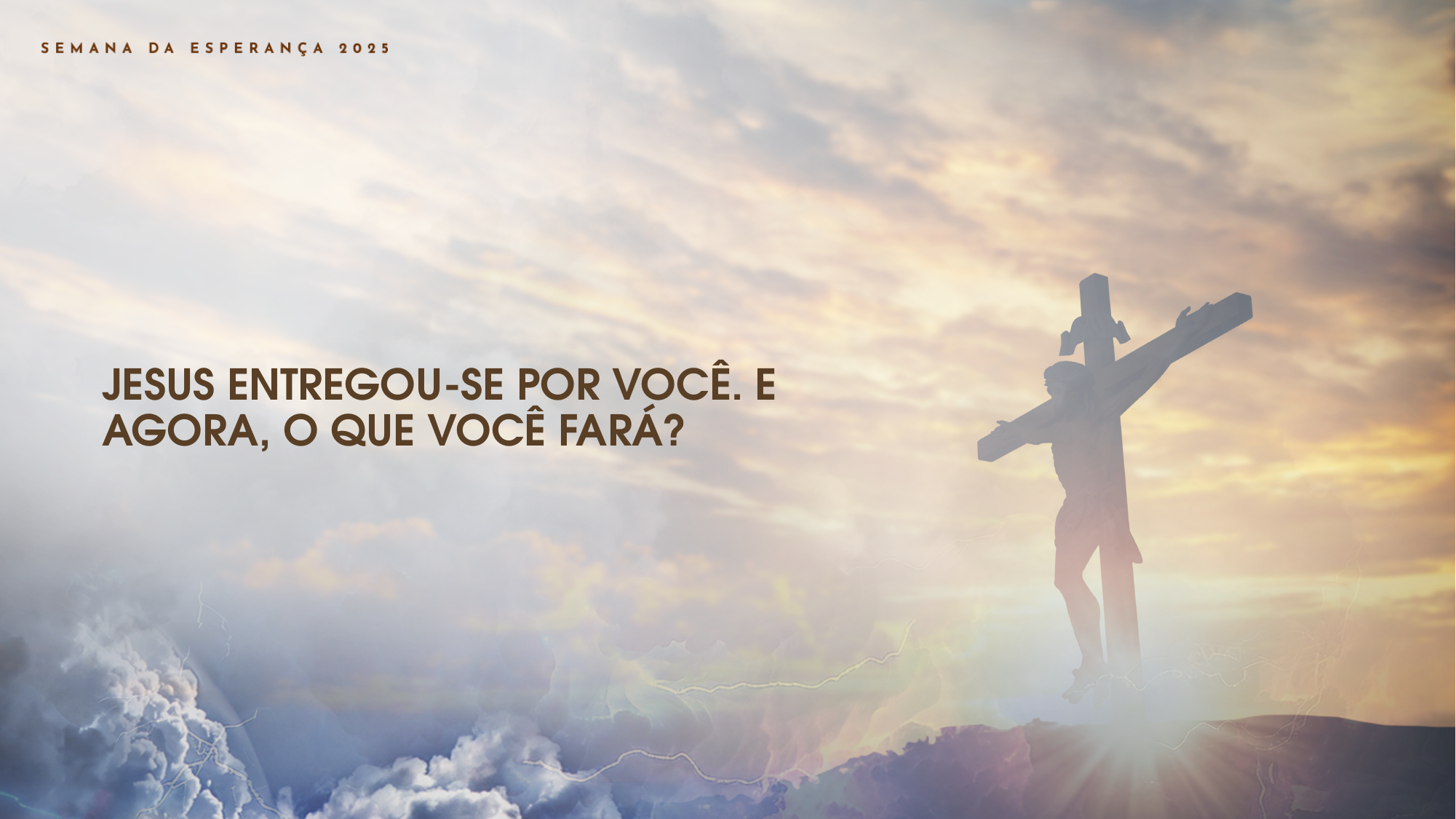

JESUS ENTREGOU-SE POR VOCÊ. E AGORA, O QUE VOCÊ FARÁ?